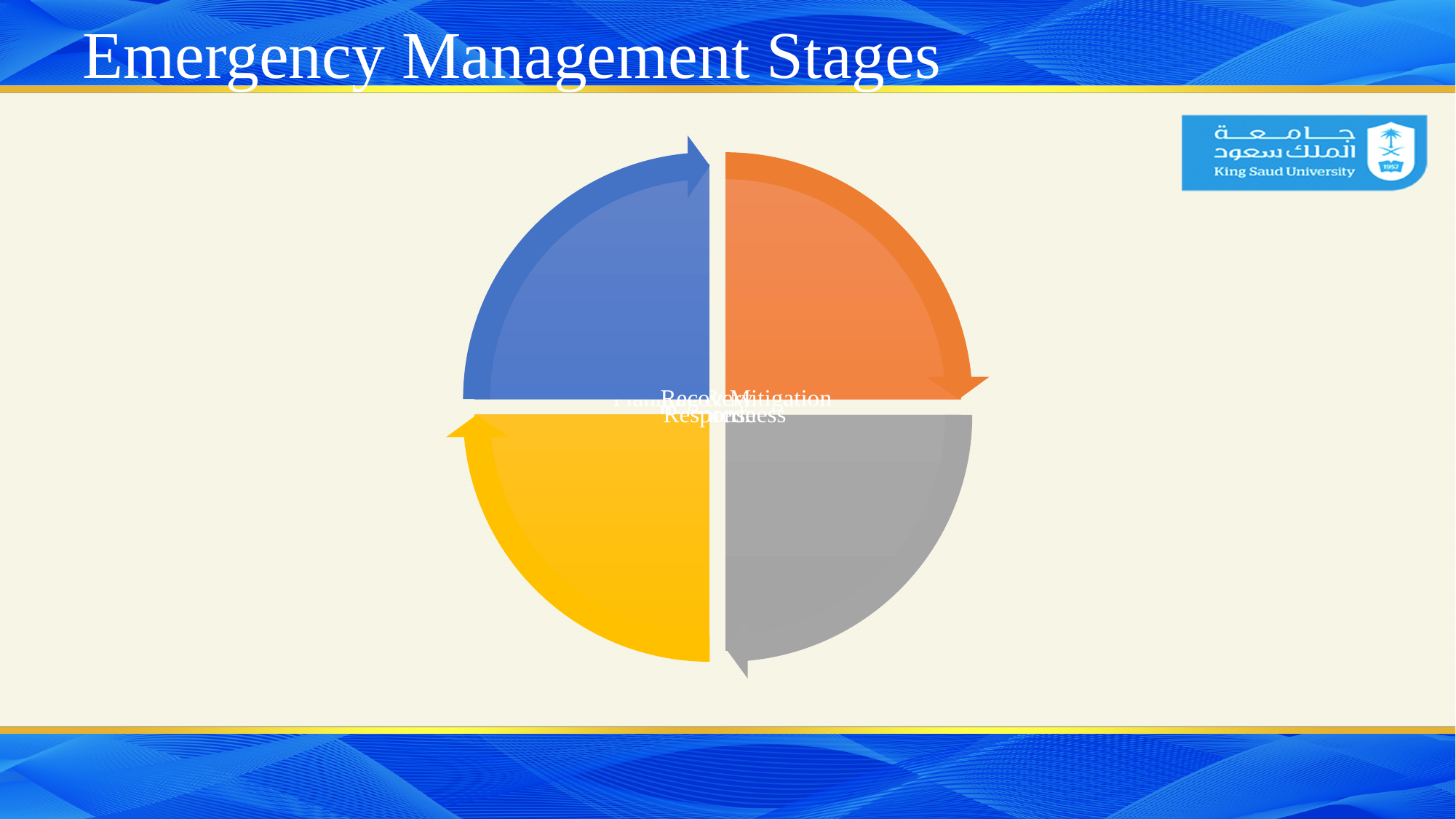

Emergency Management Stages
Planning & Mitigation
Preparedness
Response
Recovery